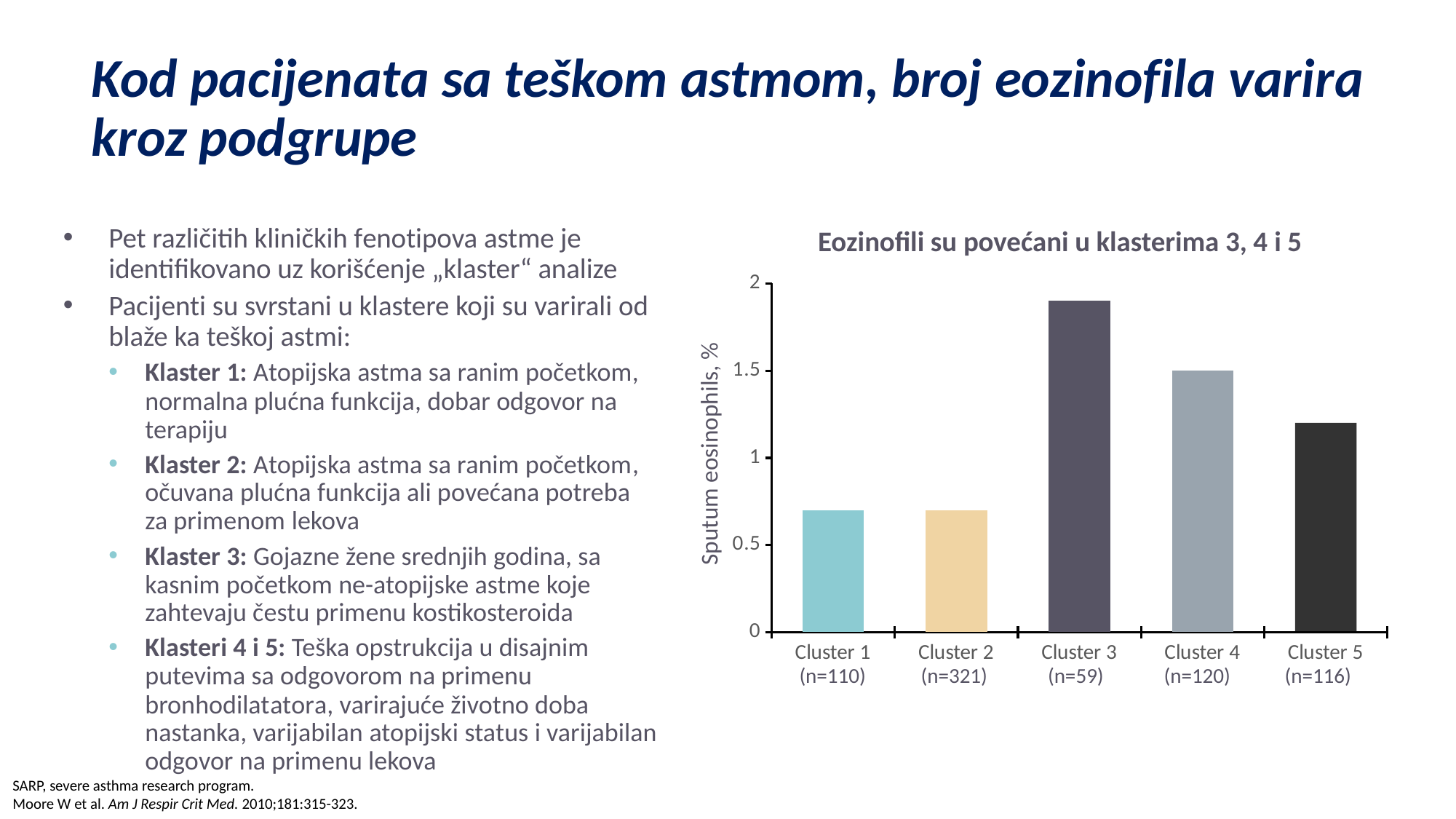

# Kod pacijenata sa teškom astmom, broj eozinofila varira kroz podgrupe
Pet različitih kliničkih fenotipova astme je identifikovano uz korišćenje „klaster“ analize
Pacijenti su svrstani u klastere koji su varirali od blaže ka teškoj astmi:
Klaster 1: Atopijska astma sa ranim početkom, normalna plućna funkcija, dobar odgovor na terapiju
Klaster 2: Atopijska astma sa ranim početkom, očuvana plućna funkcija ali povećana potreba za primenom lekova
Klaster 3: Gojazne žene srednjih godina, sa kasnim početkom ne-atopijske astme koje zahtevaju čestu primenu kostikosteroida
Klasteri 4 i 5: Teška opstrukcija u disajnim putevima sa odgovorom na primenu bronhodilatatora, varirajuće životno doba nastanka, varijabilan atopijski status i varijabilan odgovor na primenu lekova
Eozinofili su povećani u klasterima 3, 4 i 5

### Chart

| Category | Eosinophil |
|---|---|
| Cluster 1 | 0.7 |
| Cluster 2 | 0.7 |
| Cluster 3 | 1.9 |
| Cluster 4 | 1.5 |
| Cluster 5 | 1.2 |
Sputum eosinophils, %
(n=110)
(n=321)
(n=59)
(n=120)
(n=116)
SARP, severe asthma research program.
Moore W et al. Am J Respir Crit Med. 2010;181:315-323.